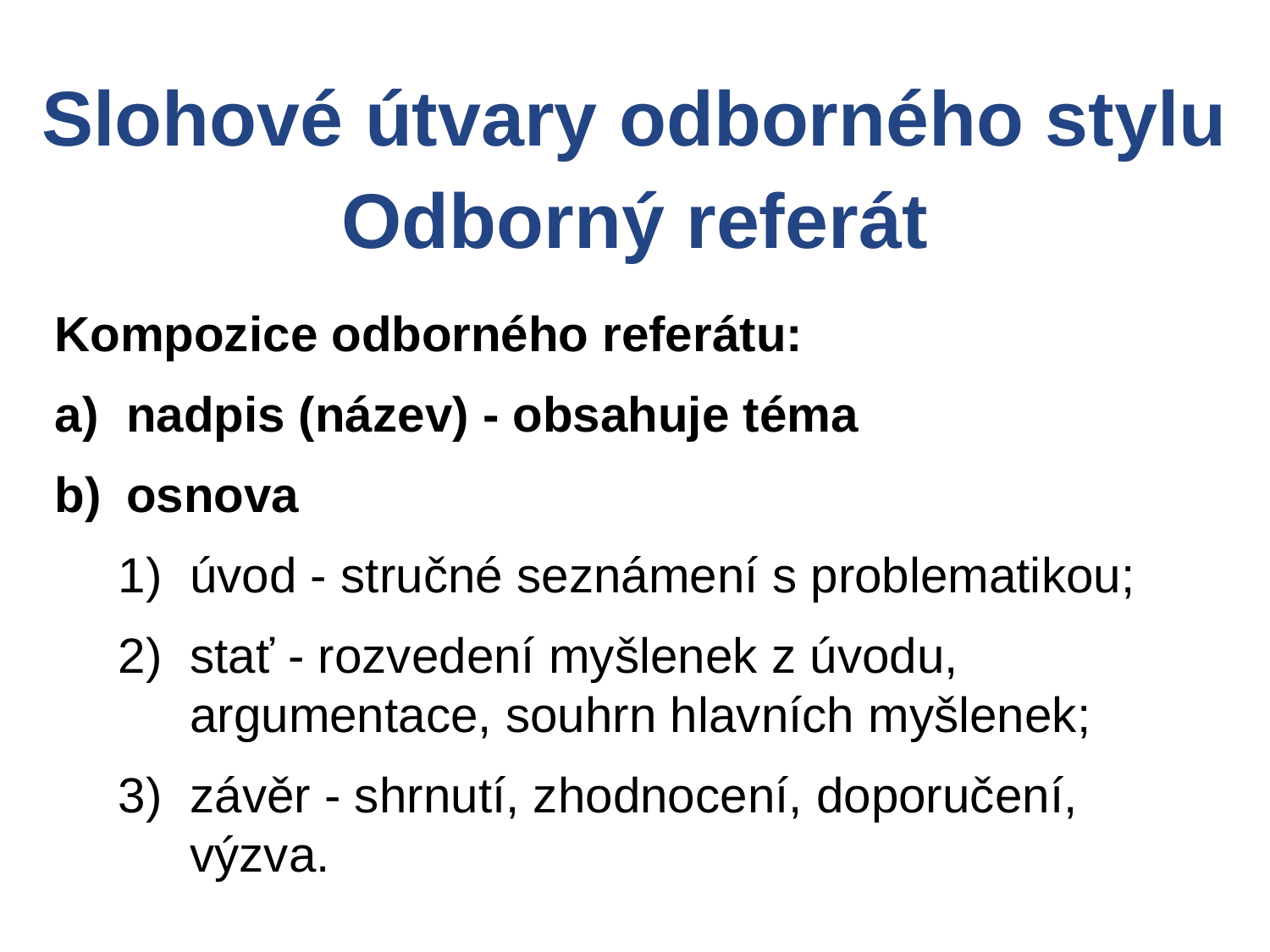

Slohové útvary odborného stylu
Odborný referát
Kompozice odborného referátu:
nadpis (název) - obsahuje téma
osnova
úvod - stručné seznámení s problematikou;
stať - rozvedení myšlenek z úvodu, argumentace, souhrn hlavních myšlenek;
závěr - shrnutí, zhodnocení, doporučení, výzva.